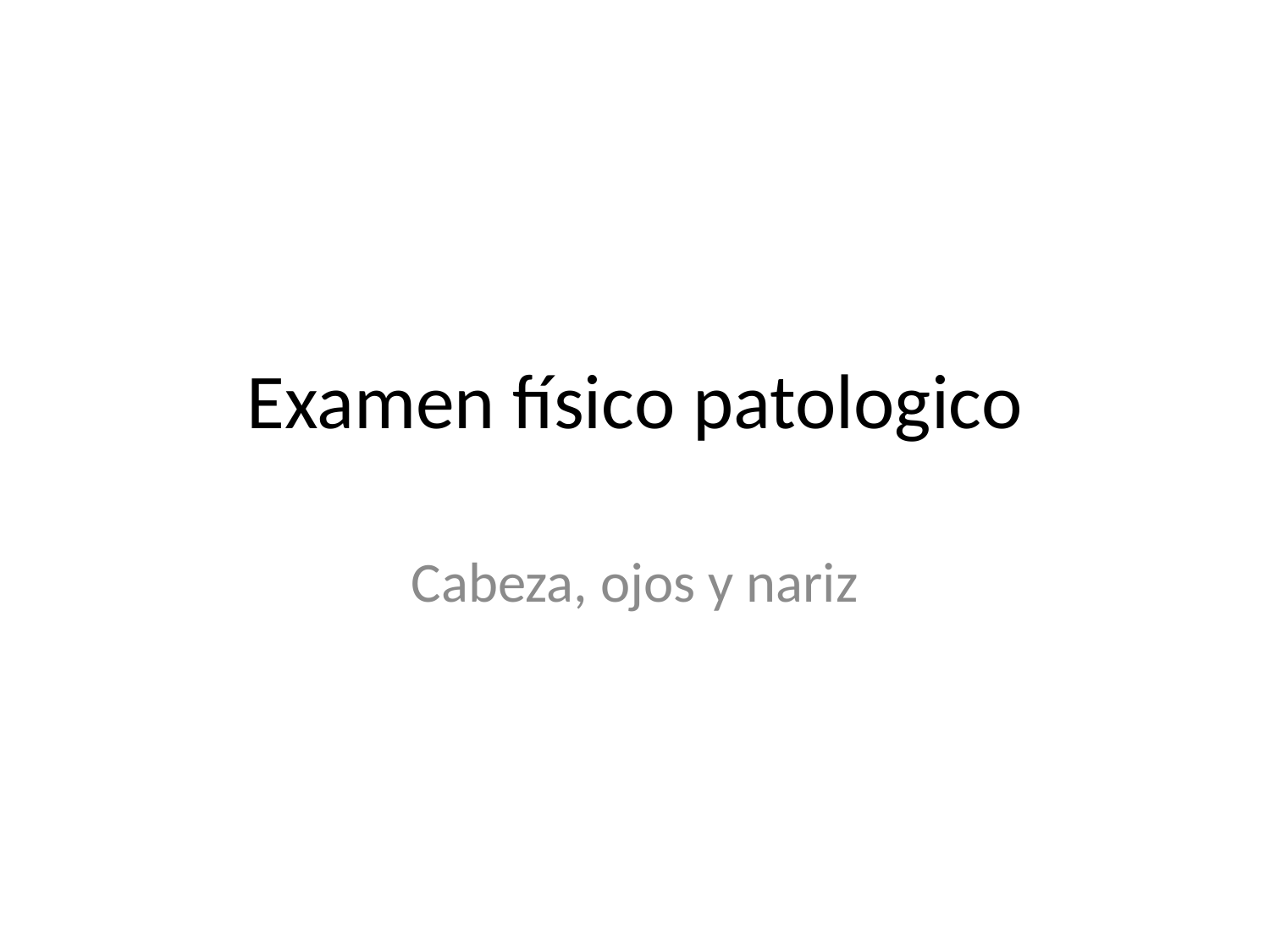

# Examen físico patologico
Cabeza, ojos y nariz